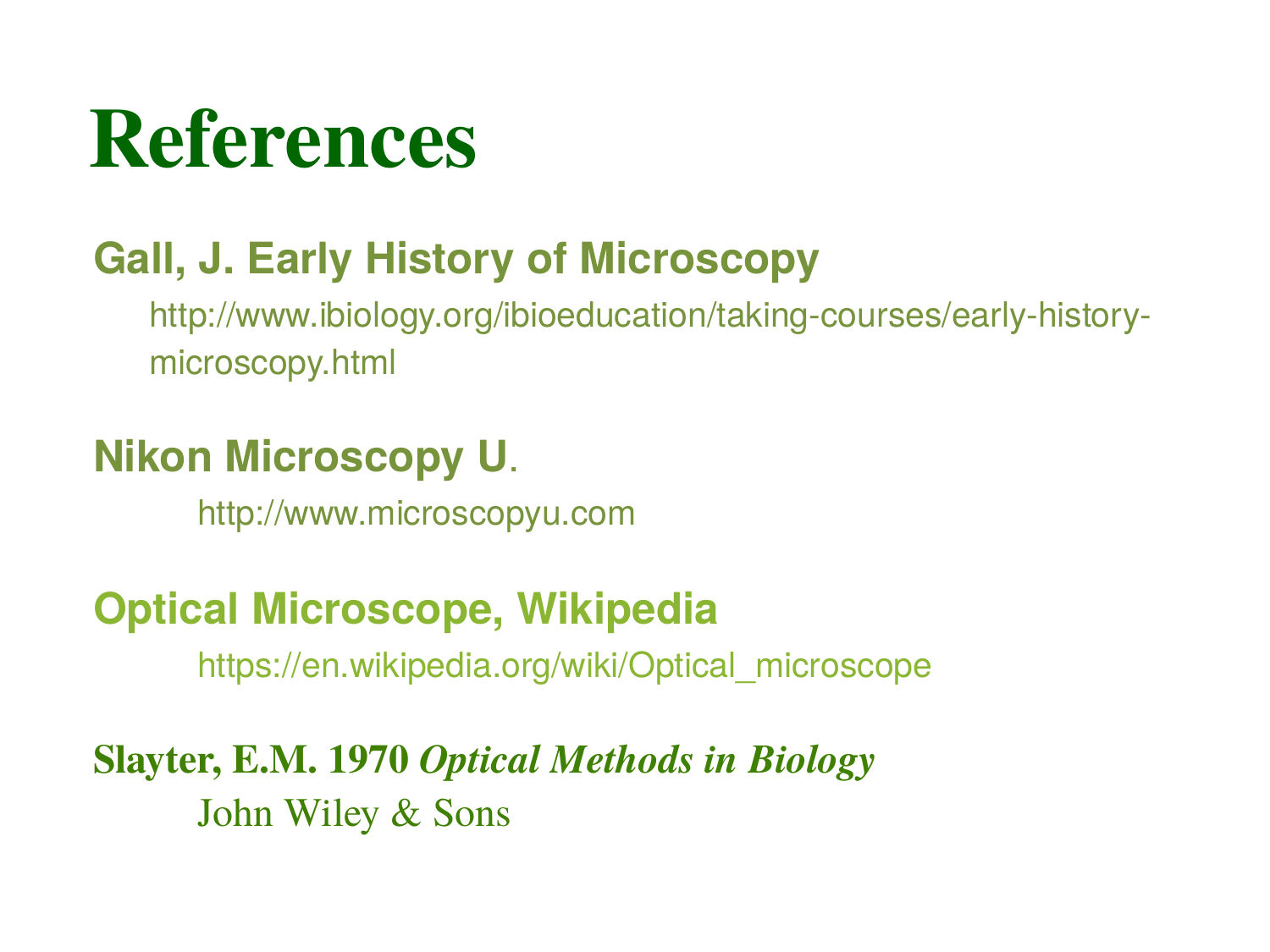

# References
Gall, J. Early History of Microscopy
	http://www.ibiology.org/ibioeducation/taking-courses/early-history-microscopy.html

Nikon Microscopy U.
	http://www.microscopyu.com

Optical Microscope, Wikipedia
	https://en.wikipedia.org/wiki/Optical_microscope

Slayter, E.M. 1970 Optical Methods in Biology
	John Wiley & Sons